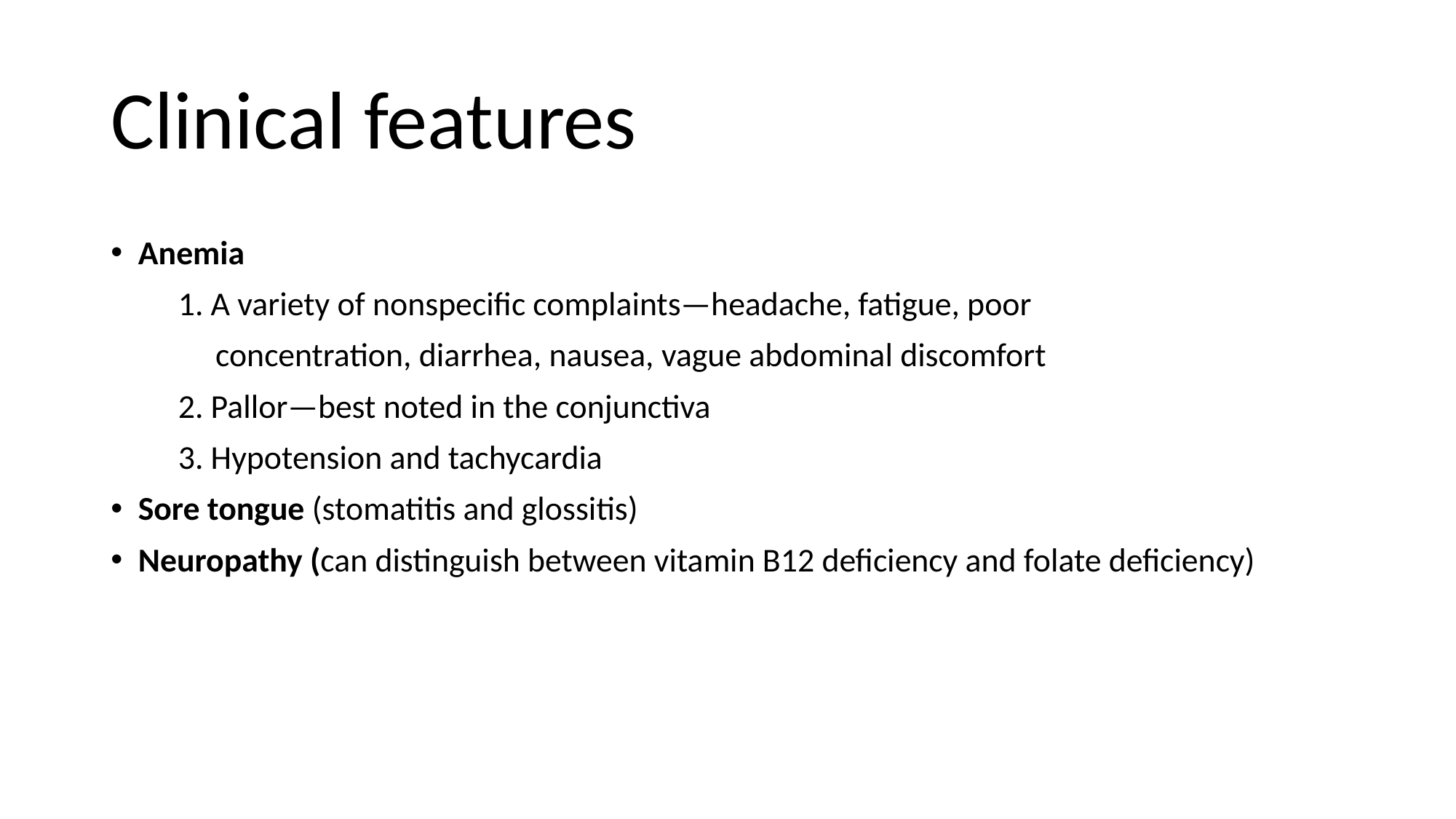

# Clinical features
Anemia
         1. A variety of nonspecific complaints—headache, fatigue, poor
              concentration, diarrhea, nausea, vague abdominal discomfort
         2. Pallor—best noted in the conjunctiva
         3. Hypotension and tachycardia
Sore tongue (stomatitis and glossitis)
Neuropathy (can distinguish between vitamin B12 deficiency and folate deficiency)